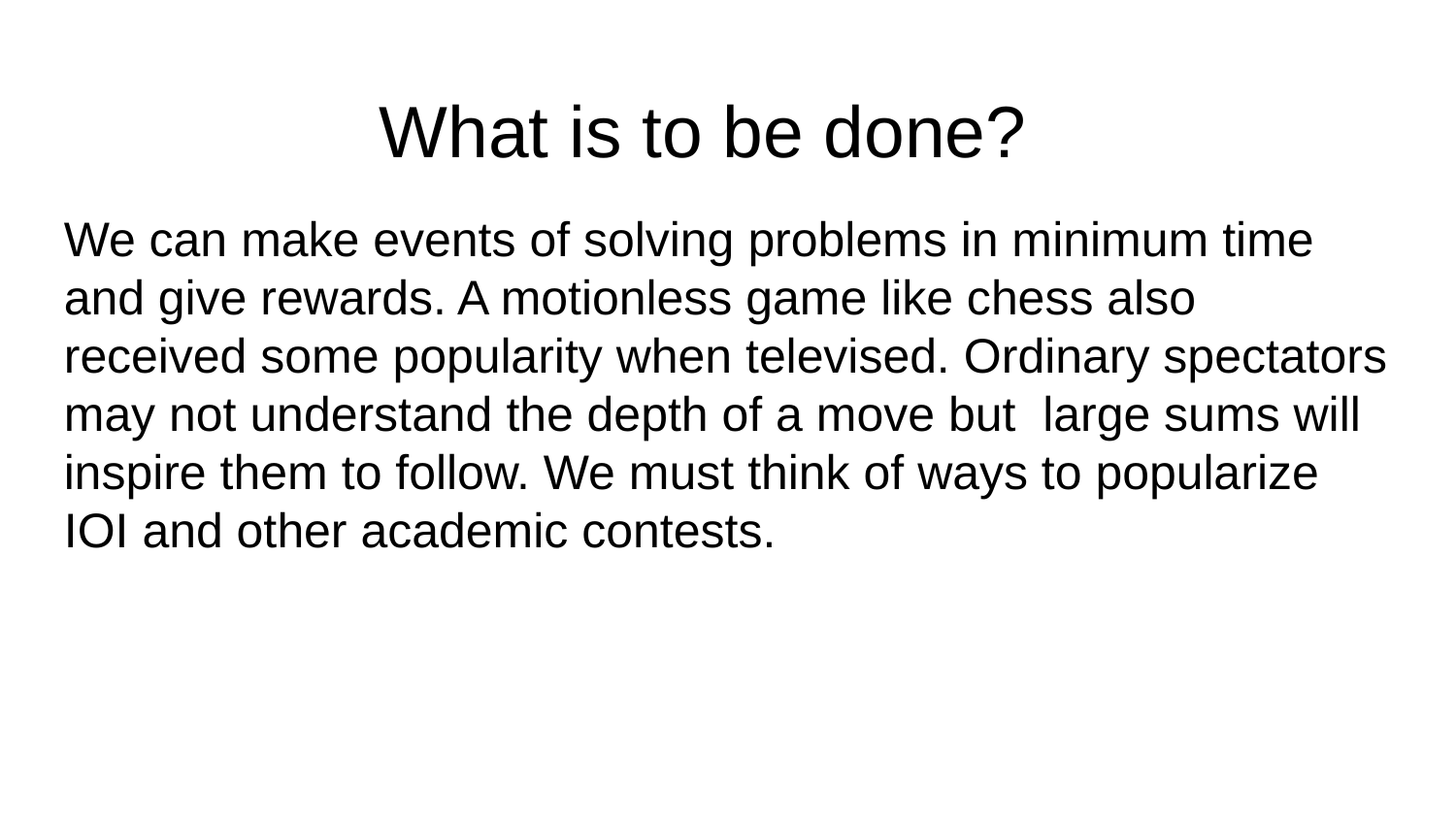

What is to be done?
We can make events of solving problems in minimum time and give rewards. A motionless game like chess also received some popularity when televised. Ordinary spectators may not understand the depth of a move but  large sums will inspire them to follow. We must think of ways to popularize IOI and other academic contests.